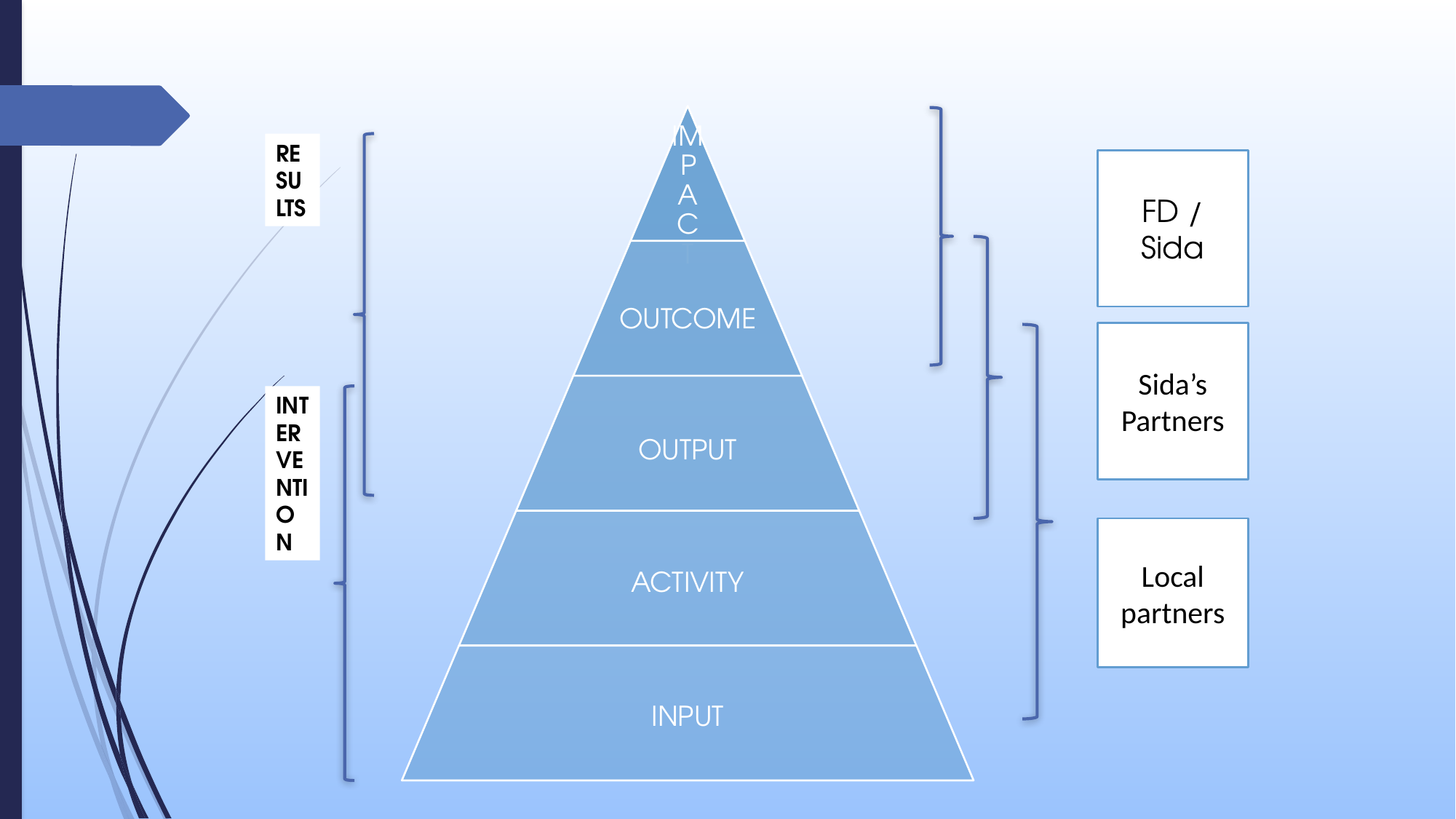

#
IMPACT
OUTCOME
OUTPUT
ACTIVITY
INPUT

RESULTS

FD / Sida

Sida’s
Partners

INTERVENTION

Local partners